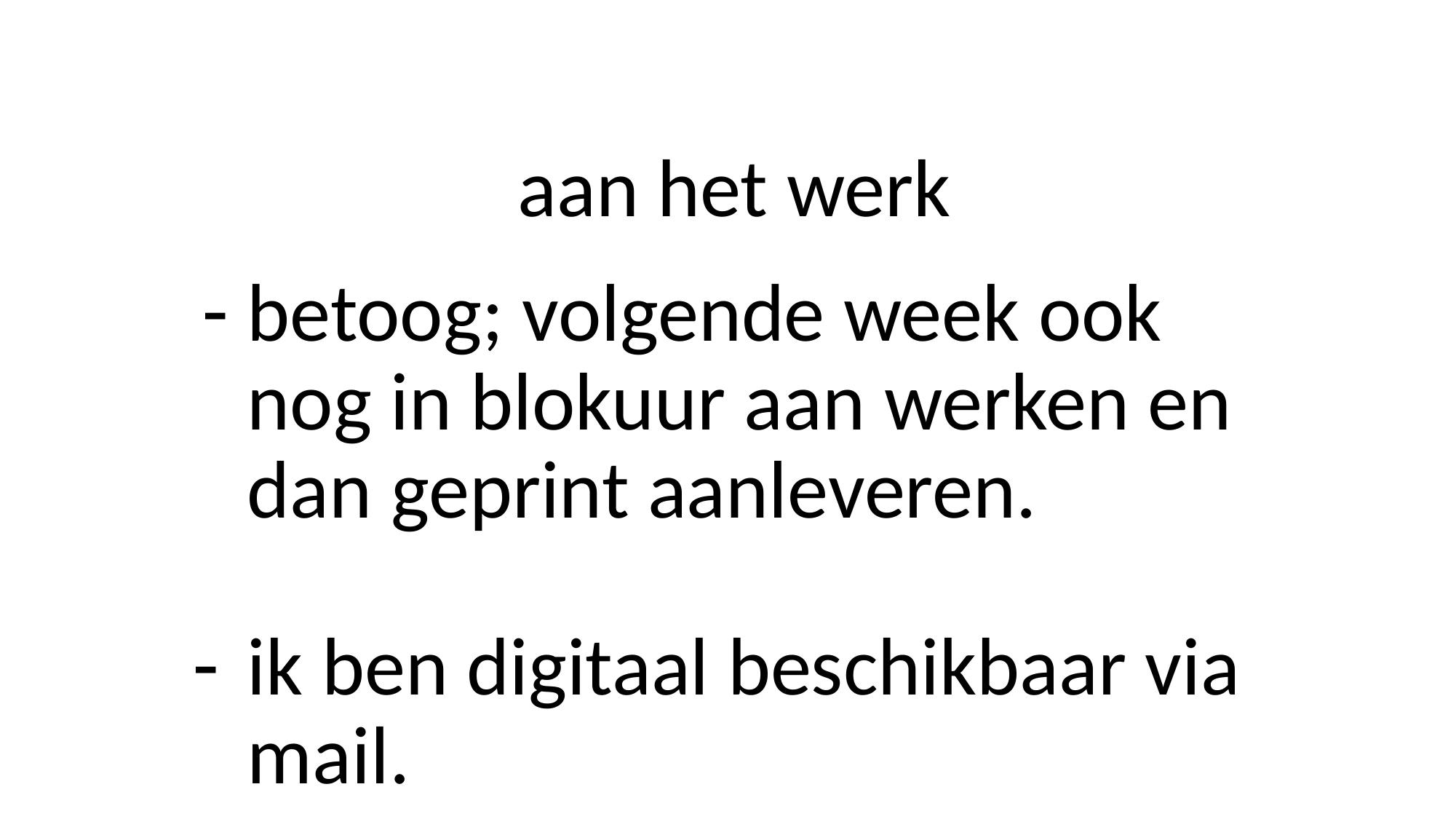

# aan het werk
betoog; volgende week ook nog in blokuur aan werken en dan geprint aanleveren.

ik ben digitaal beschikbaar via mail.